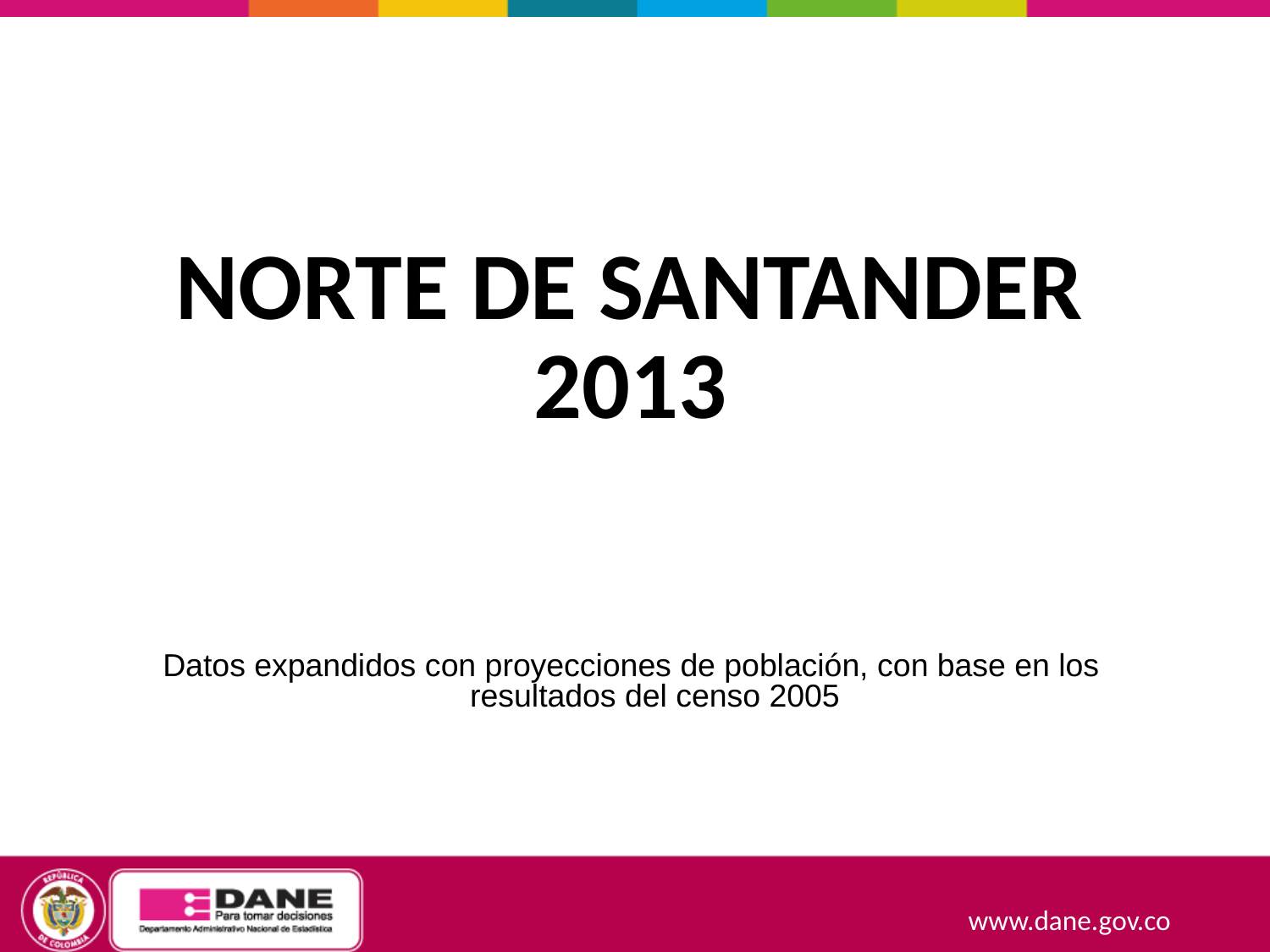

NORTE DE SANTANDER
2013
Datos expandidos con proyecciones de población, con base en los resultados del censo 2005